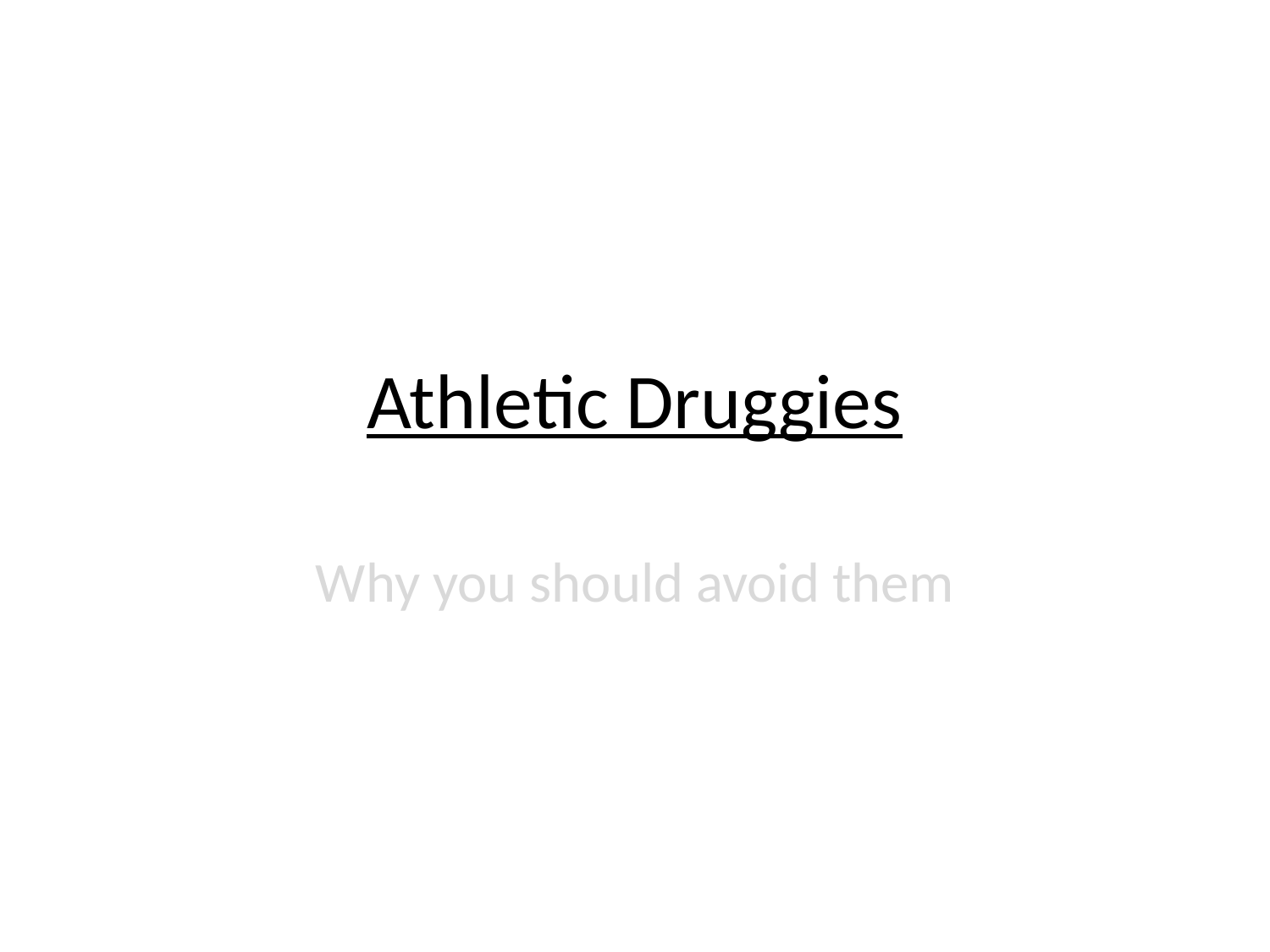

# Athletic Druggies
Why you should avoid them